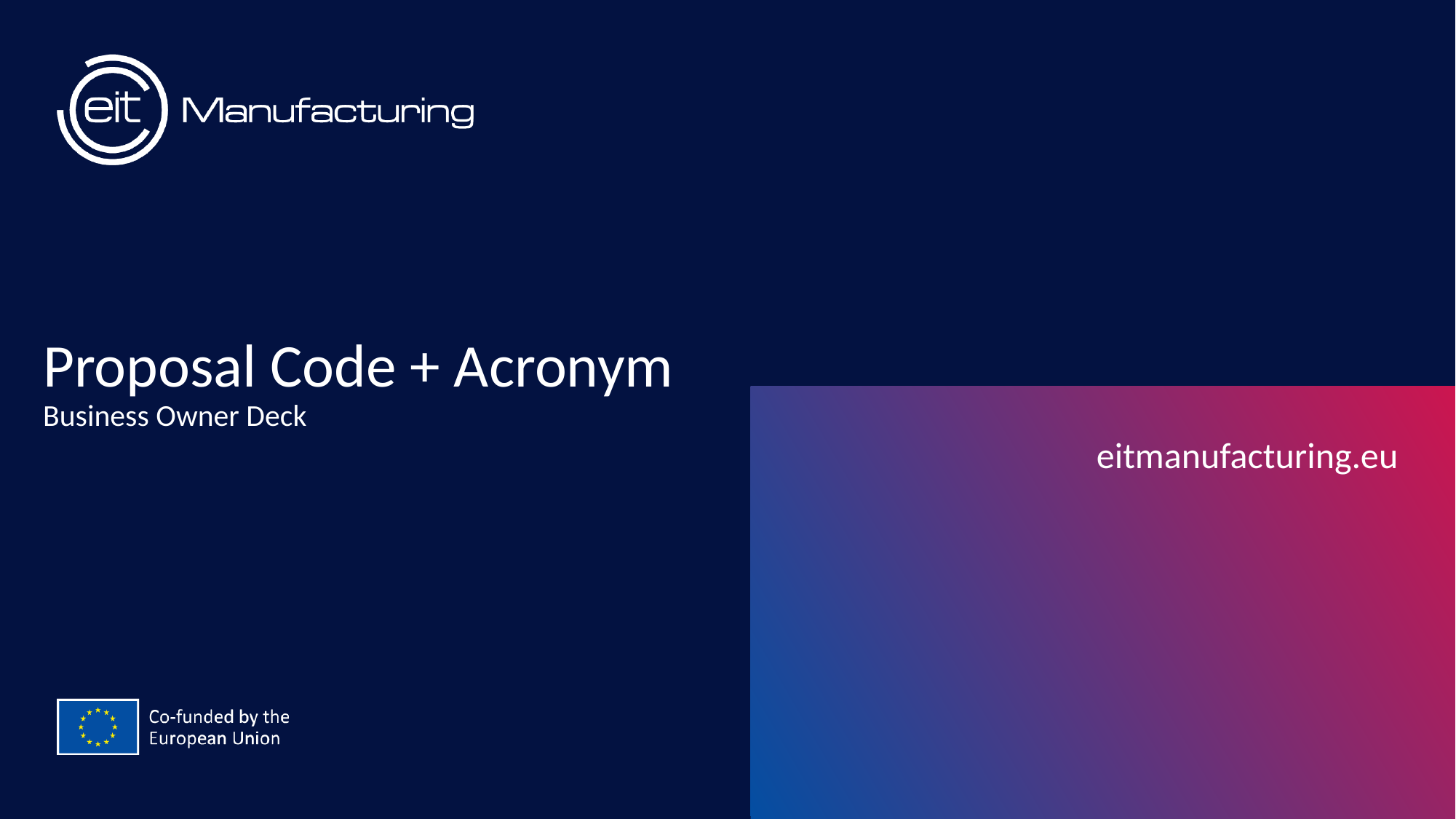

# Proposal Code + Acronym Business Owner Deck